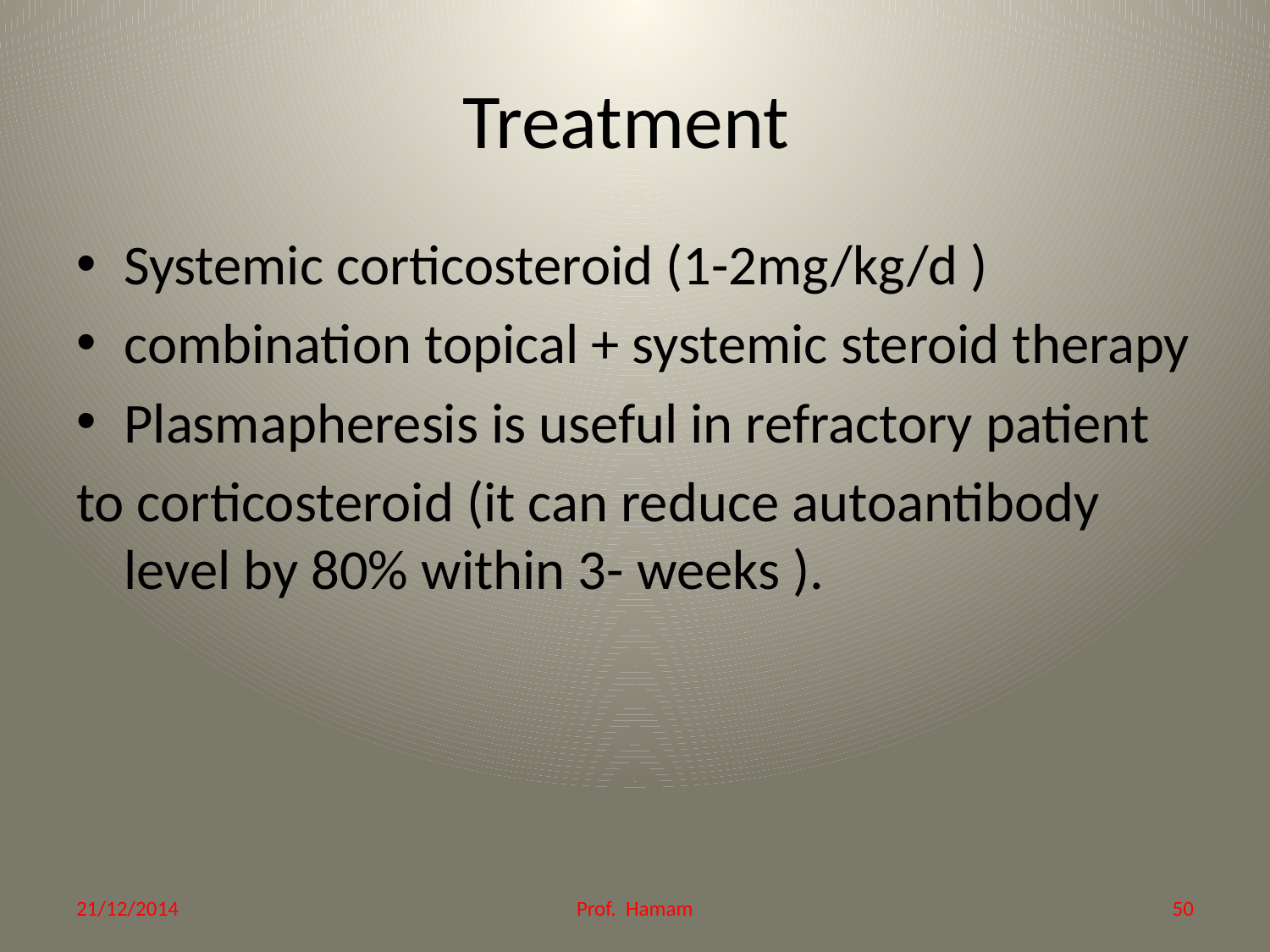

# Treatment
Systemic corticosteroid (1-2mg/kg/d )
combination topical + systemic steroid therapy
Plasmapheresis is useful in refractory patient
to corticosteroid (it can reduce autoantibody level by 80% within 3- weeks ).

21/12/2014
Prof.  Hamam
50